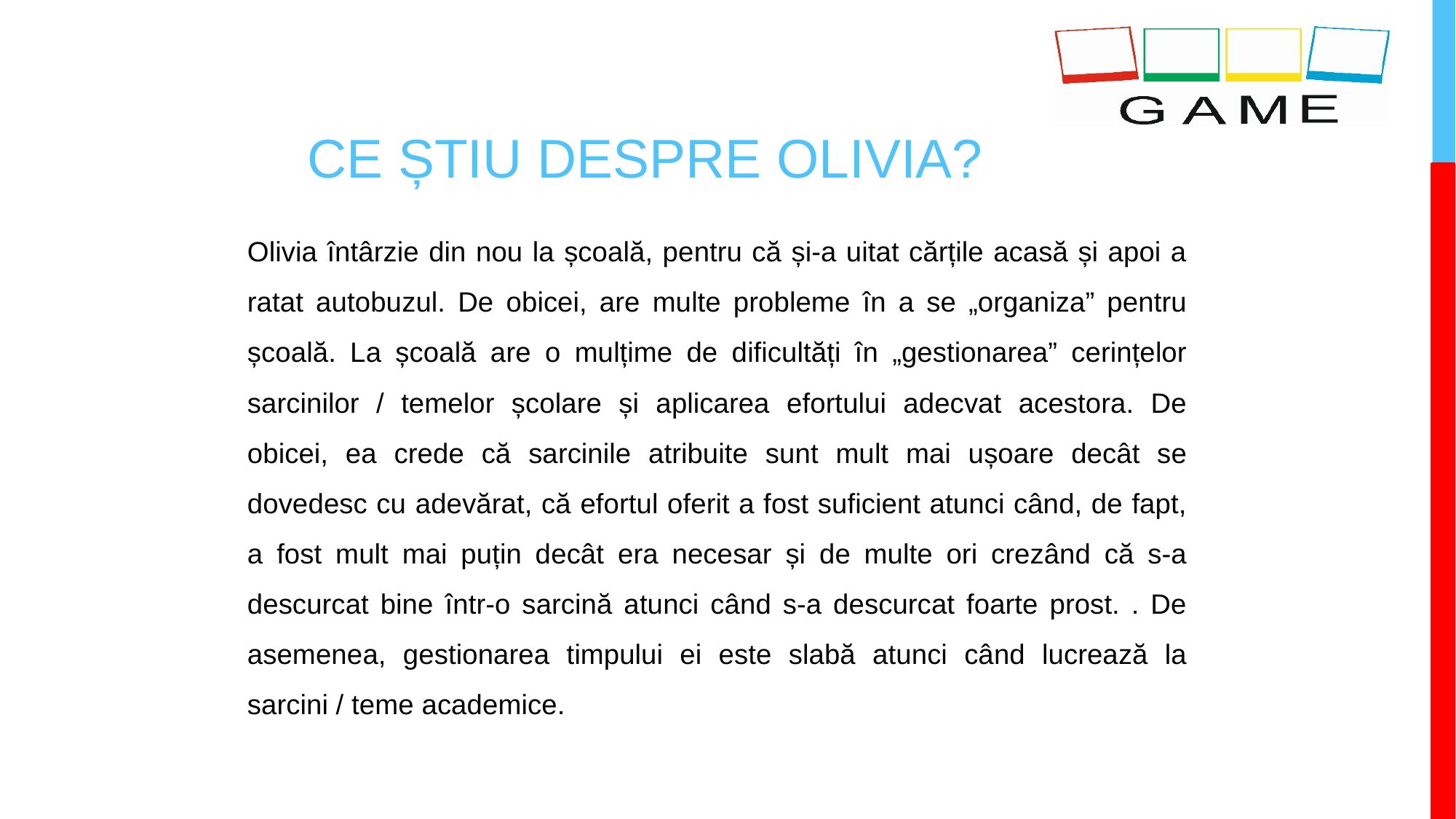

# CE ȘTIU DESPRE OLIVIA?
Olivia întârzie din nou la școală, pentru că și-a uitat cărțile acasă și apoi a ratat autobuzul. De obicei, are multe probleme în a se „organiza” pentru școală. La școală are o mulțime de dificultăți în „gestionarea” cerințelor sarcinilor / temelor școlare și aplicarea efortului adecvat acestora. De obicei, ea crede că sarcinile atribuite sunt mult mai ușoare decât se dovedesc cu adevărat, că efortul oferit a fost suficient atunci când, de fapt, a fost mult mai puțin decât era necesar și de multe ori crezând că s-a descurcat bine într-o sarcină atunci când s-a descurcat foarte prost. . De asemenea, gestionarea timpului ei este slabă atunci când lucrează la sarcini / teme academice.